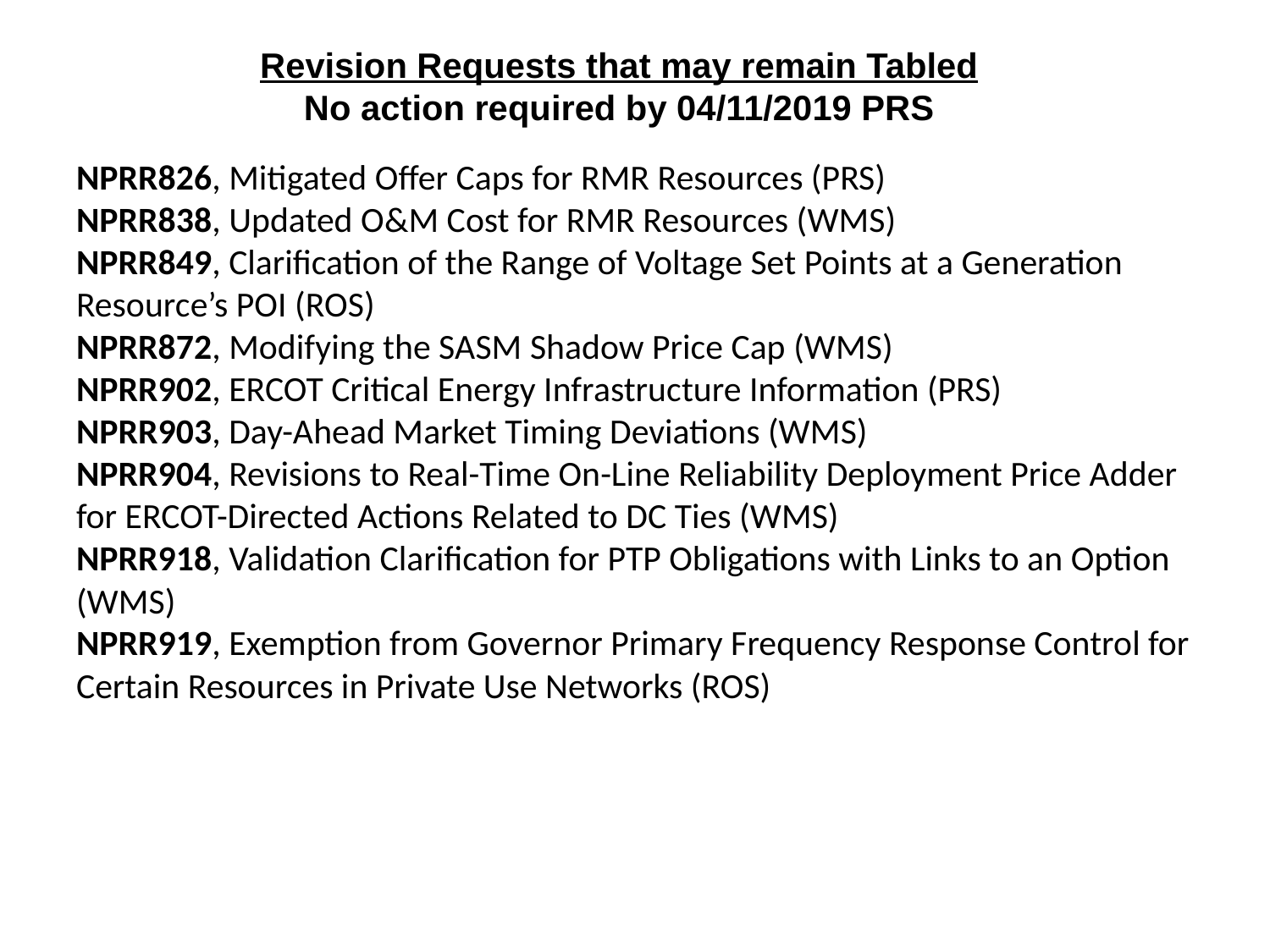

# Revision Requests that may remain Tabled No action required by 04/11/2019 PRS

NPRR826, Mitigated Offer Caps for RMR Resources (PRS)
NPRR838, Updated O&M Cost for RMR Resources (WMS)
NPRR849, Clarification of the Range of Voltage Set Points at a Generation Resource’s POI (ROS)
NPRR872, Modifying the SASM Shadow Price Cap (WMS)
NPRR902, ERCOT Critical Energy Infrastructure Information (PRS)
NPRR903, Day-Ahead Market Timing Deviations (WMS)
NPRR904, Revisions to Real-Time On-Line Reliability Deployment Price Adder for ERCOT-Directed Actions Related to DC Ties (WMS)
NPRR918, Validation Clarification for PTP Obligations with Links to an Option (WMS)
NPRR919, Exemption from Governor Primary Frequency Response Control for Certain Resources in Private Use Networks (ROS)